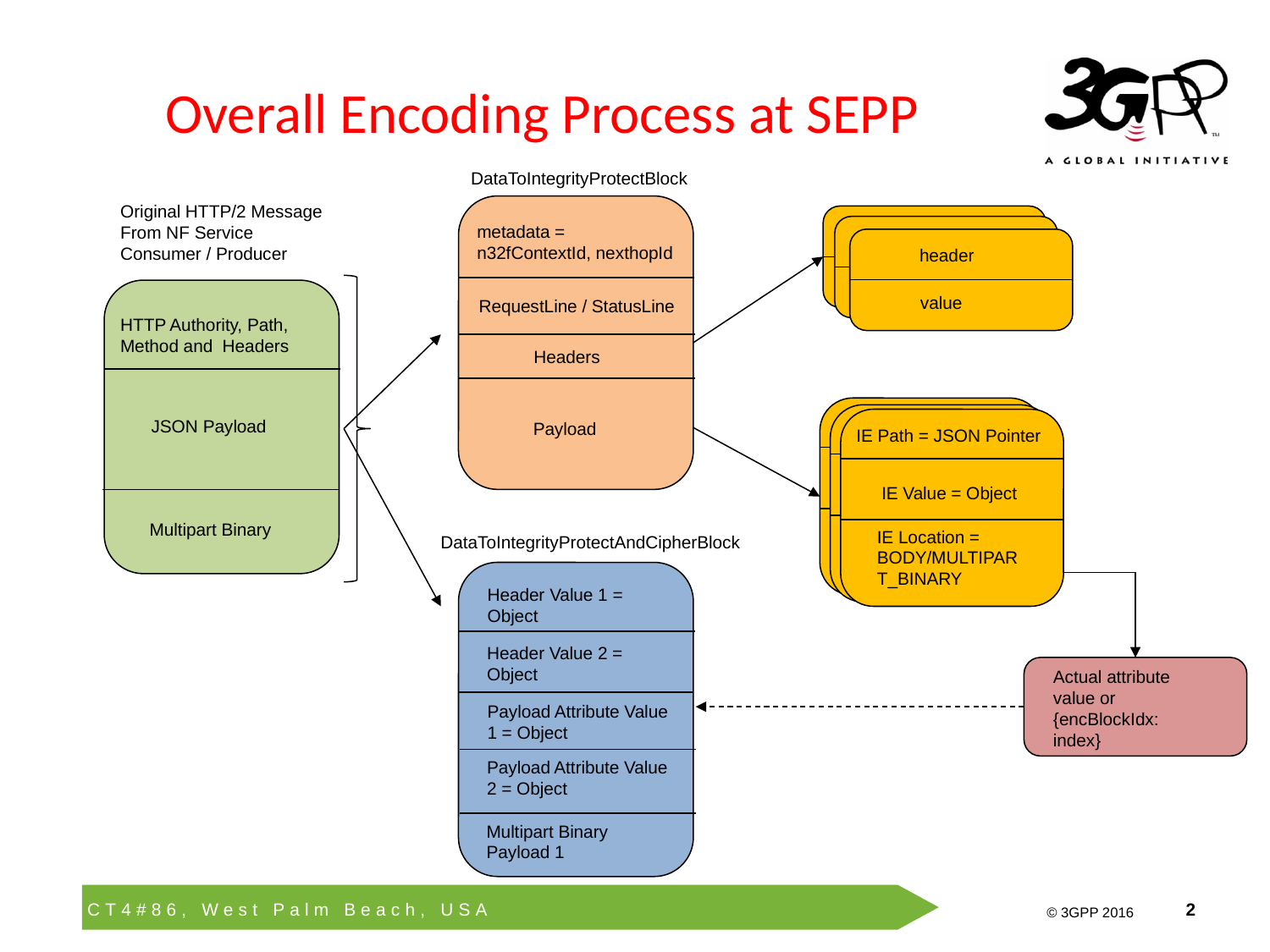

# Overall Encoding Process at SEPP
DataToIntegrityProtectBlock

metadata = n32fContextId, nexthopId
RequestLine / StatusLine
Headers
Payload
Original HTTP/2 Message From NF Service Consumer / Producer

header
value

header
value

header
value

HTTP Authority, Path, Method and  Headers

IE Path = JSON Pointer
IE Value = Object
IE Location = BODY/MULTIPART_BINARY

IE Path = JSON Pointer
IE Value = Object
IE Location = BODY/MULTIPART_BINARY
JSON Payload

IE Path = JSON Pointer
IE Value = Object
IE Location = BODY/MULTIPART_BINARY
Multipart Binary
DataToIntegrityProtectAndCipherBlock

Header Value 1 = Object
Header Value 2 = Object
Payload Attribute Value 1 = Object
Payload Attribute Value 2 = Object
Multipart Binary Payload 1

Actual attribute value or
{encBlockIdx: index}